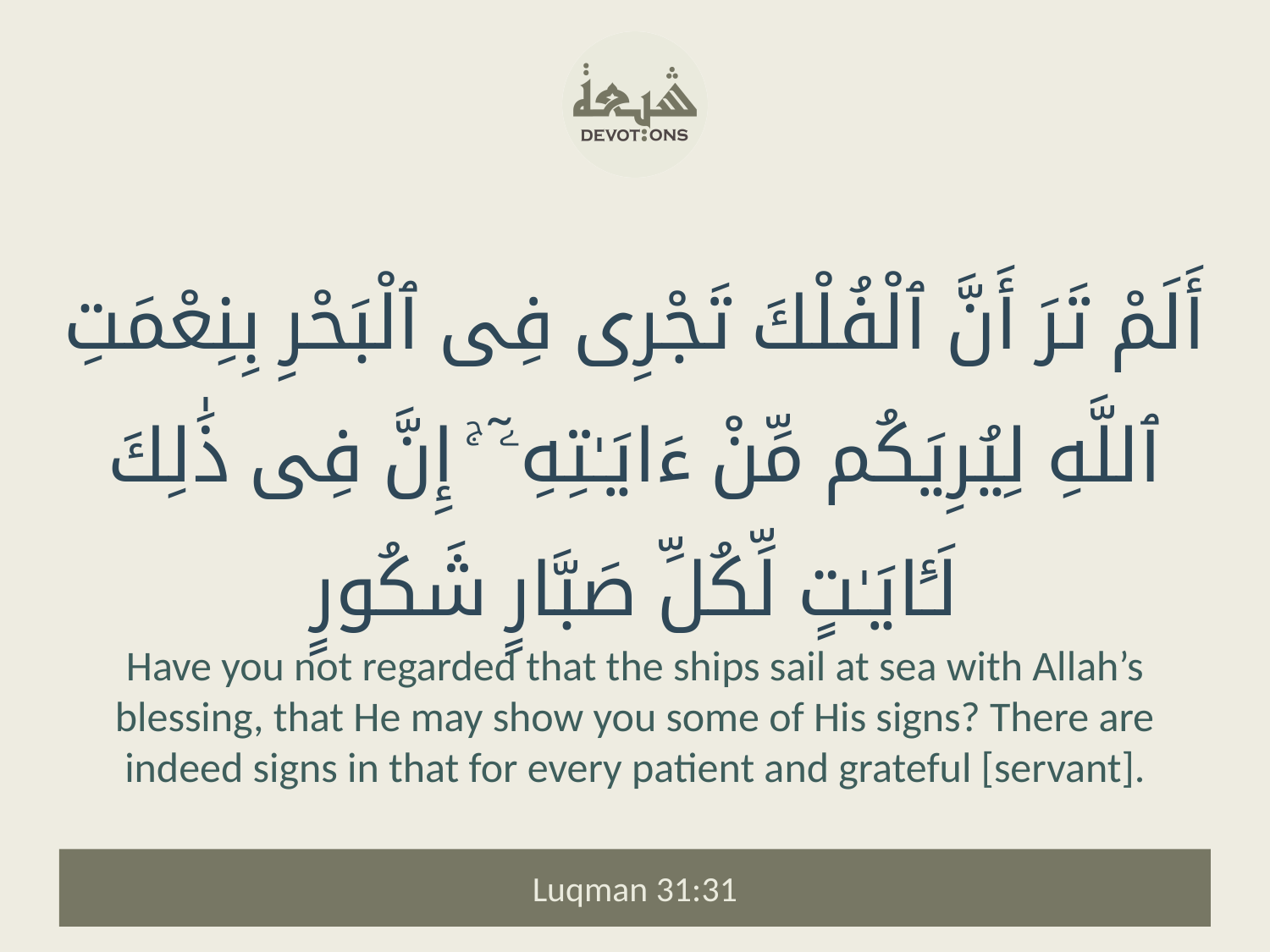

أَلَمْ تَرَ أَنَّ ٱلْفُلْكَ تَجْرِى فِى ٱلْبَحْرِ بِنِعْمَتِ ٱللَّهِ لِيُرِيَكُم مِّنْ ءَايَـٰتِهِۦٓ ۚ إِنَّ فِى ذَٰلِكَ لَـَٔايَـٰتٍ لِّكُلِّ صَبَّارٍ شَكُورٍ
Have you not regarded that the ships sail at sea with Allah’s blessing, that He may show you some of His signs? There are indeed signs in that for every patient and grateful [servant].
Luqman 31:31